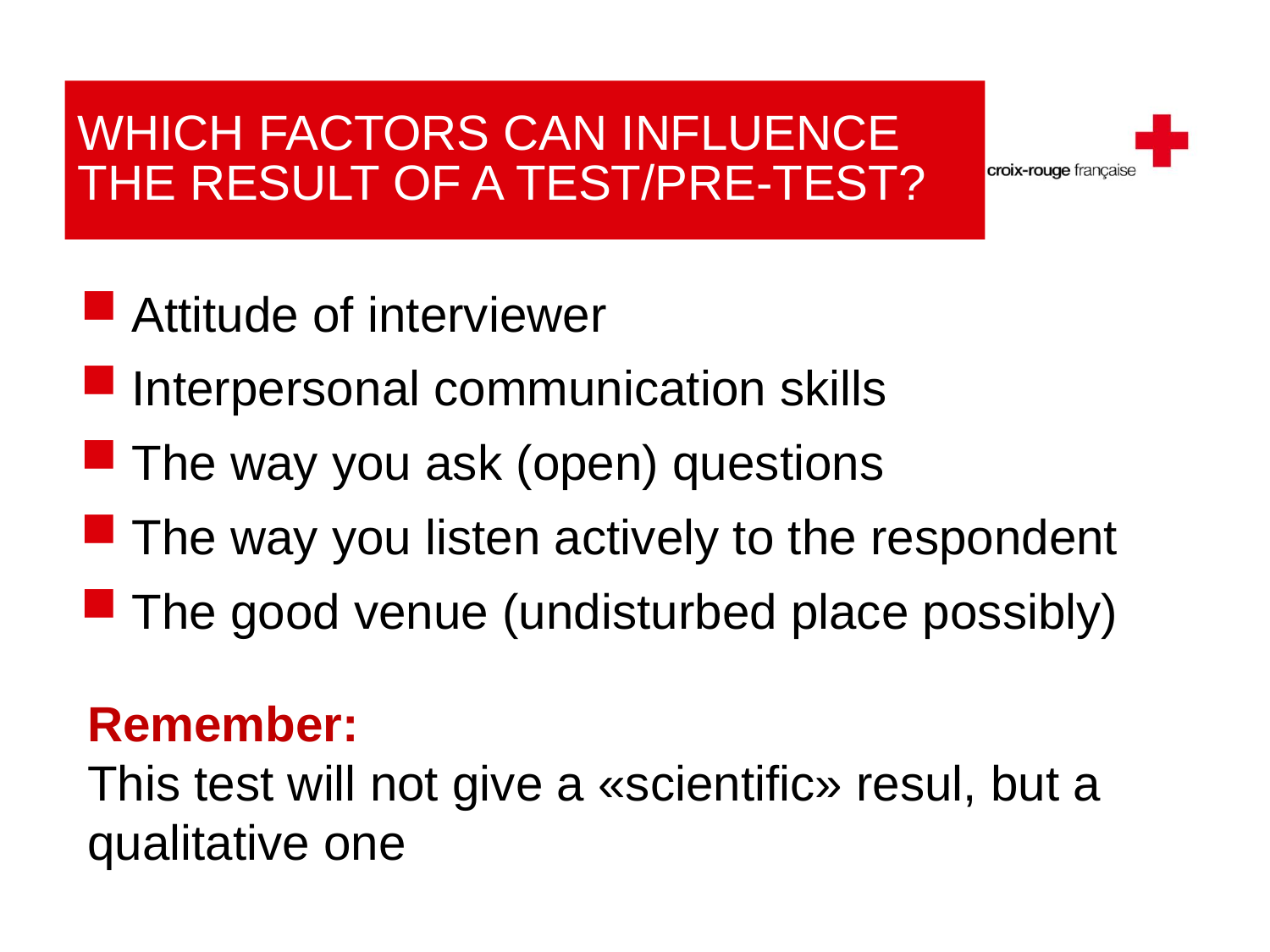

# WHICH FACTORS CAN INFLUENCE THE RESULT OF A TEST/PRE-TEST?
 Attitude of interviewer
 Interpersonal communication skills
 The way you ask (open) questions
 The way you listen actively to the respondent
 The good venue (undisturbed place possibly)
Remember:
This test will not give a «scientific» resul, but a qualitative one